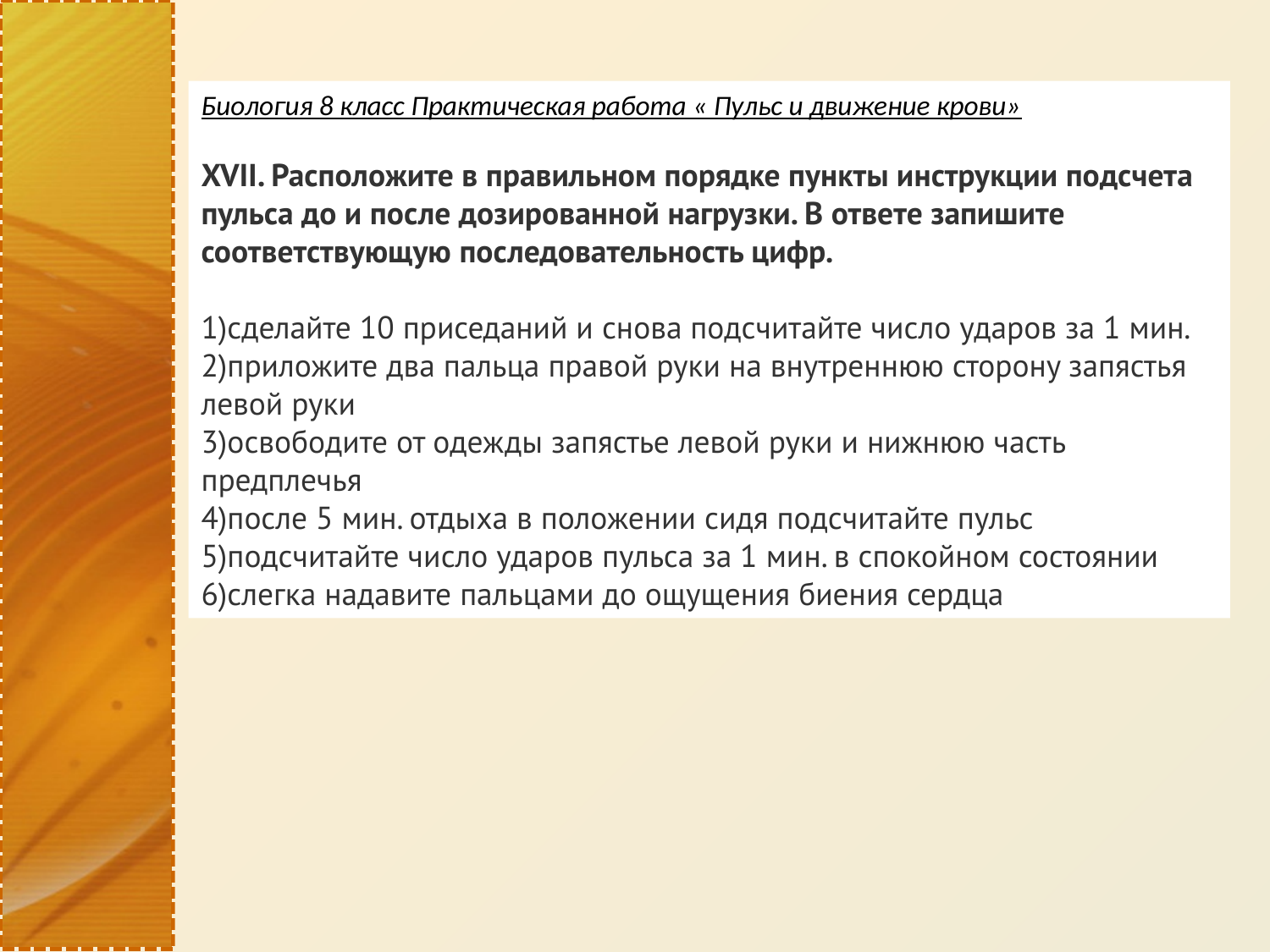

Биология 8 класс Практическая работа « Пульс и движение крови»

XVII. Расположите в правильном порядке пункты инструкции подсчета пульса до и после дозированной нагрузки. В ответе запишите соответствующую последовательность цифр.

1)сделайте 10 приседаний и снова подсчитайте число ударов за 1 мин.
2)приложите два пальца правой руки на внутреннюю сторону запястья левой руки
3)освободите от одежды запястье левой руки и нижнюю часть предплечья
4)после 5 мин. отдыха в положении сидя подсчитайте пульс
5)подсчитайте число ударов пульса за 1 мин. в спокойном состоянии
6)слегка надавите пальцами до ощущения биения сердца